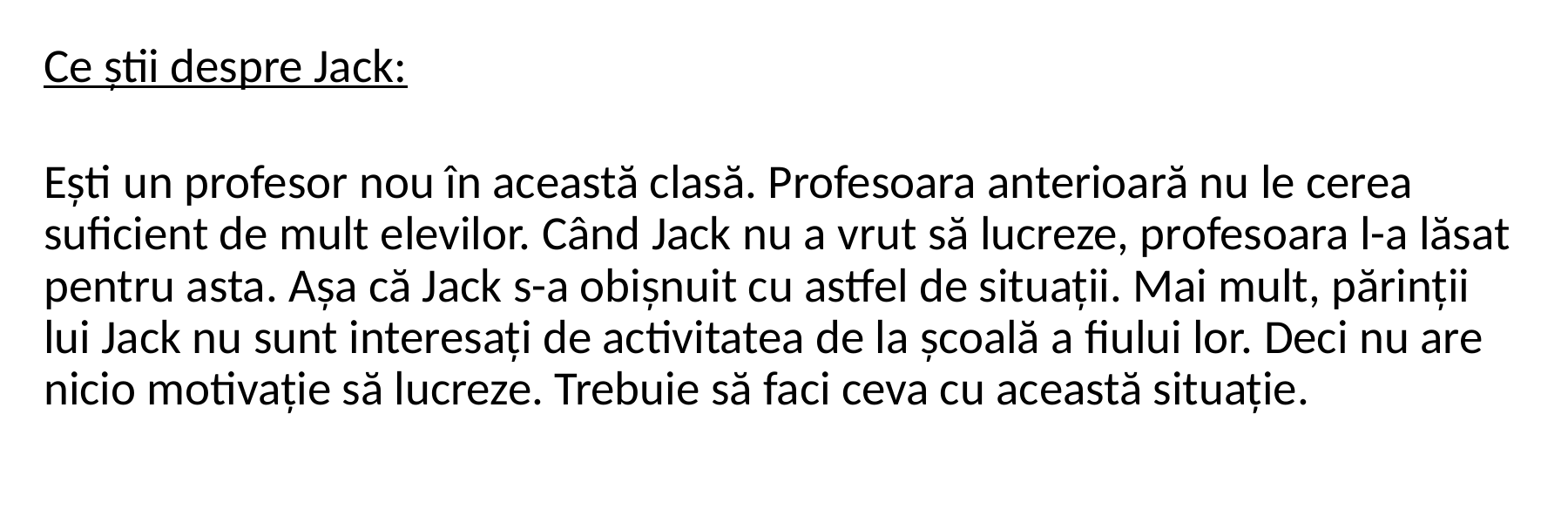

Ce știi despre Jack:

Ești un profesor nou în această clasă. Profesoara anterioară nu le cerea suficient de mult elevilor. Când Jack nu a vrut să lucreze, profesoara l-a lăsat pentru asta. Așa că Jack s-a obișnuit cu astfel de situații. Mai mult, părinții lui Jack nu sunt interesați de activitatea de la școală a fiului lor. Deci nu are nicio motivație să lucreze. Trebuie să faci ceva cu această situație.